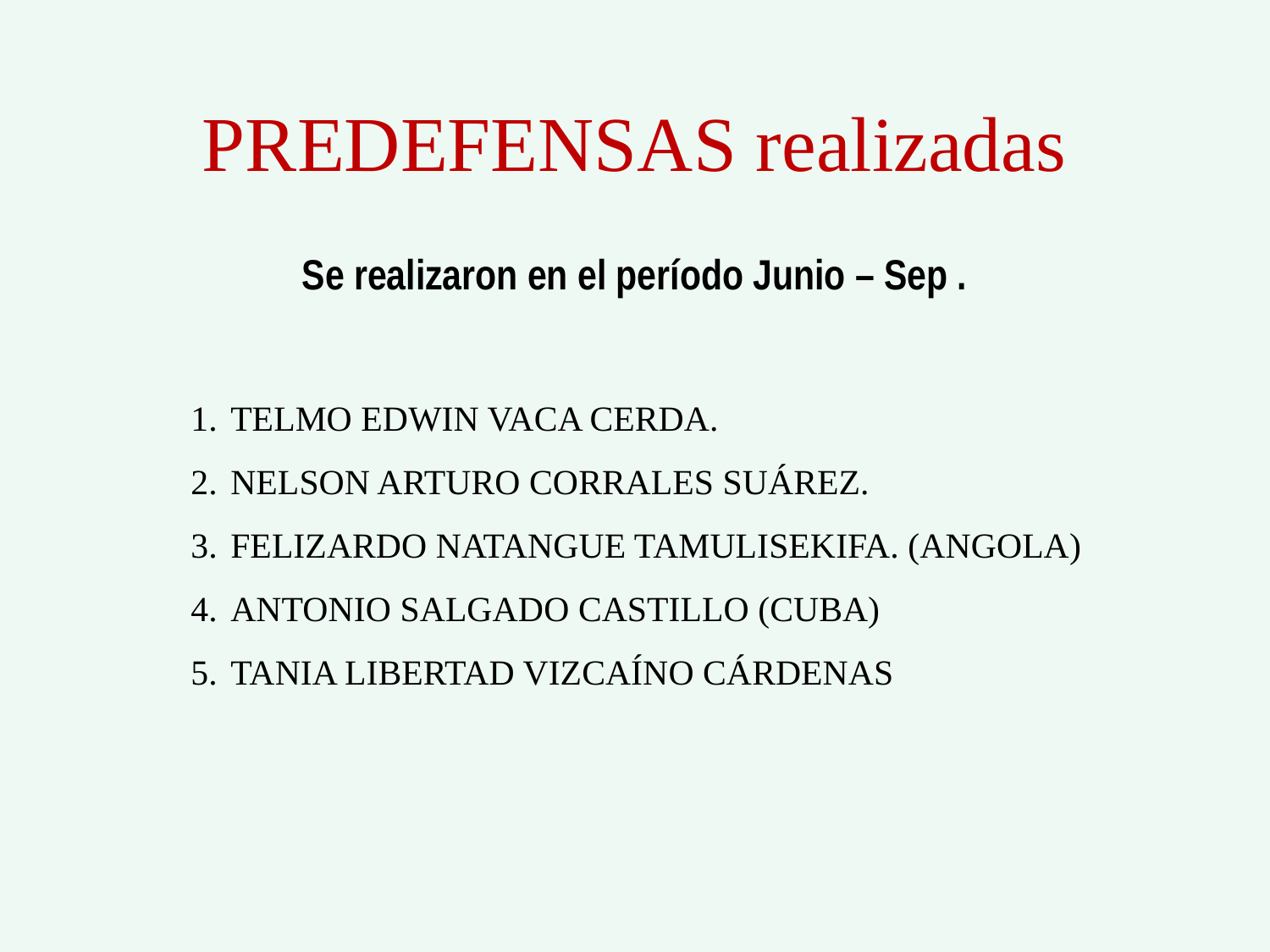

# PREDEFENSAS realizadas
Se realizaron en el período Junio – Sep .

TELMO EDWIN VACA CERDA.
NELSON ARTURO CORRALES SUÁREZ.
FELIZARDO NATANGUE TAMULISEKIFA. (ANGOLA)
ANTONIO SALGADO CASTILLO (CUBA)
TANIA LIBERTAD VIZCAÍNO CÁRDENAS